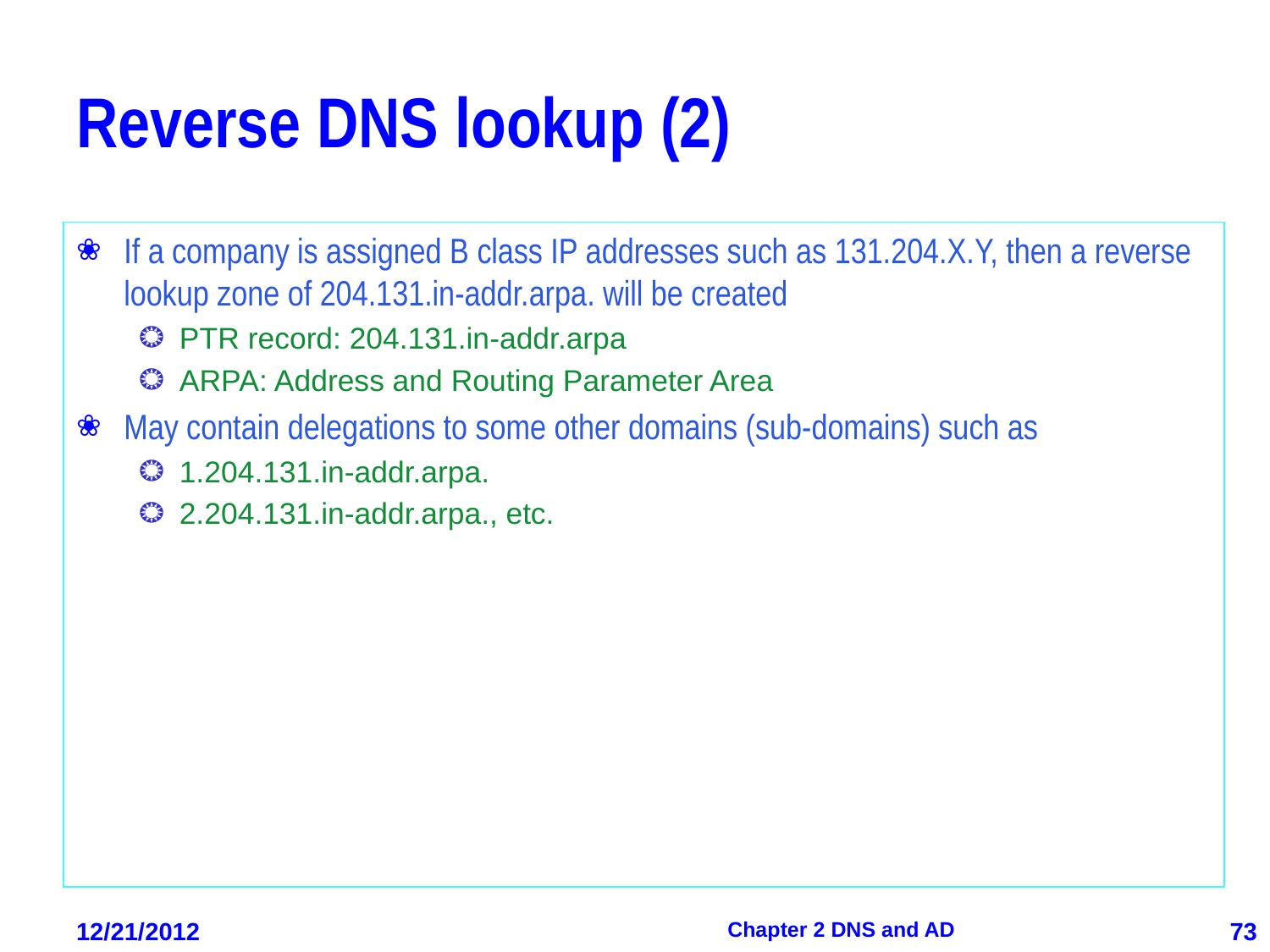

# Reverse DNS lookup (2)
If a company is assigned B class IP addresses such as 131.204.X.Y, then a reverse lookup zone of 204.131.in-addr.arpa. will be created
PTR record: 204.131.in-addr.arpa
ARPA: Address and Routing Parameter Area
May contain delegations to some other domains (sub-domains) such as
1.204.131.in-addr.arpa.
2.204.131.in-addr.arpa., etc.

12/21/2012
Chapter 2 DNS and AD
73